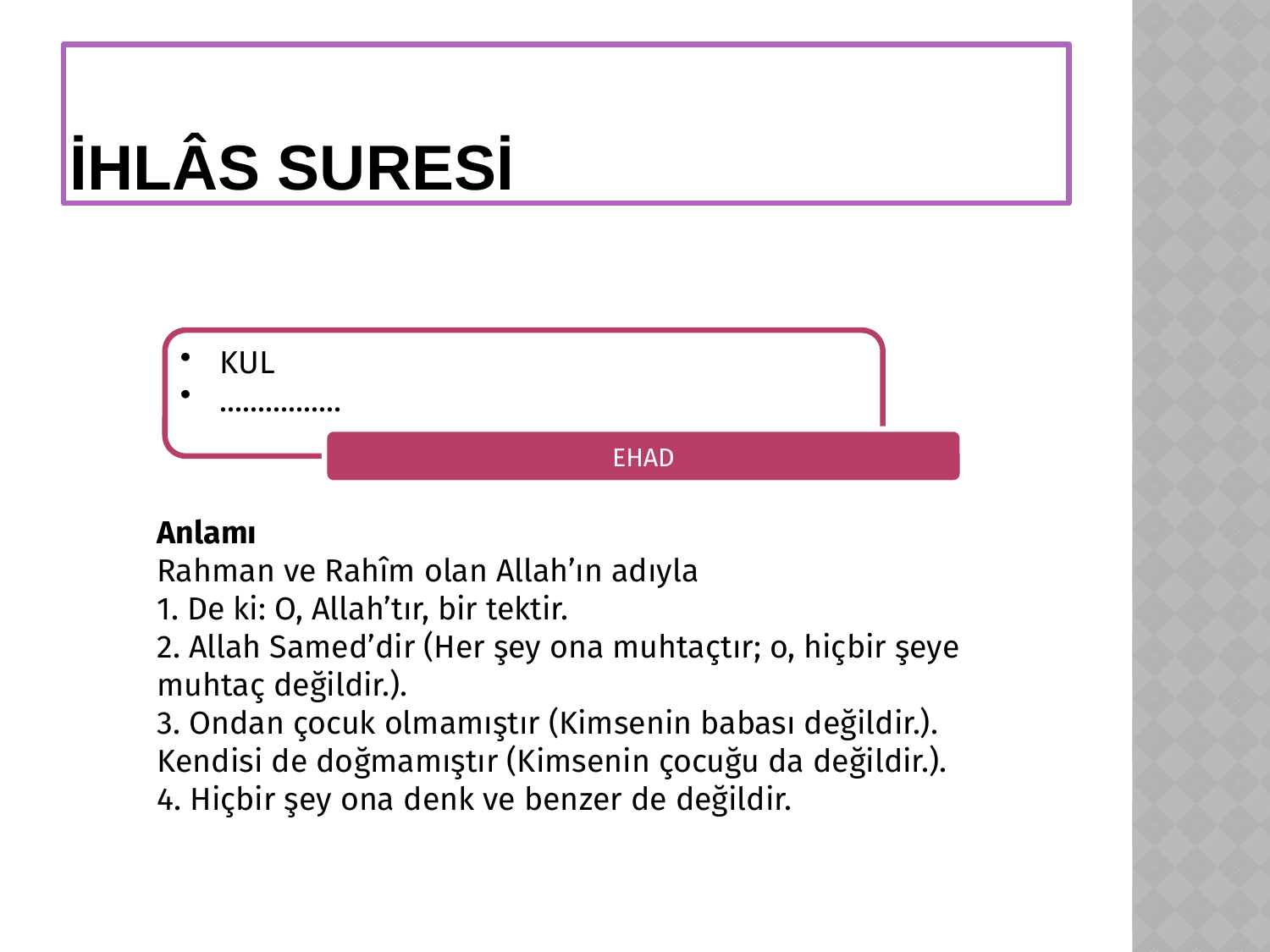

# İhlâs Suresİ
EHAD
KUL
................
...........
...........
.............
...............
Anlamı
Rahman ve Rahîm olan Allah’ın adıyla
1. De ki: O, Allah’tır, bir tektir.
2. Allah Samed’dir (Her şey ona muhtaçtır; o, hiçbir şeye
muhtaç değildir.).
3. Ondan çocuk olmamıştır (Kimsenin babası değildir.).
Kendisi de doğmamıştır (Kimsenin çocuğu da değildir.).
4. Hiçbir şey ona denk ve benzer de değildir.